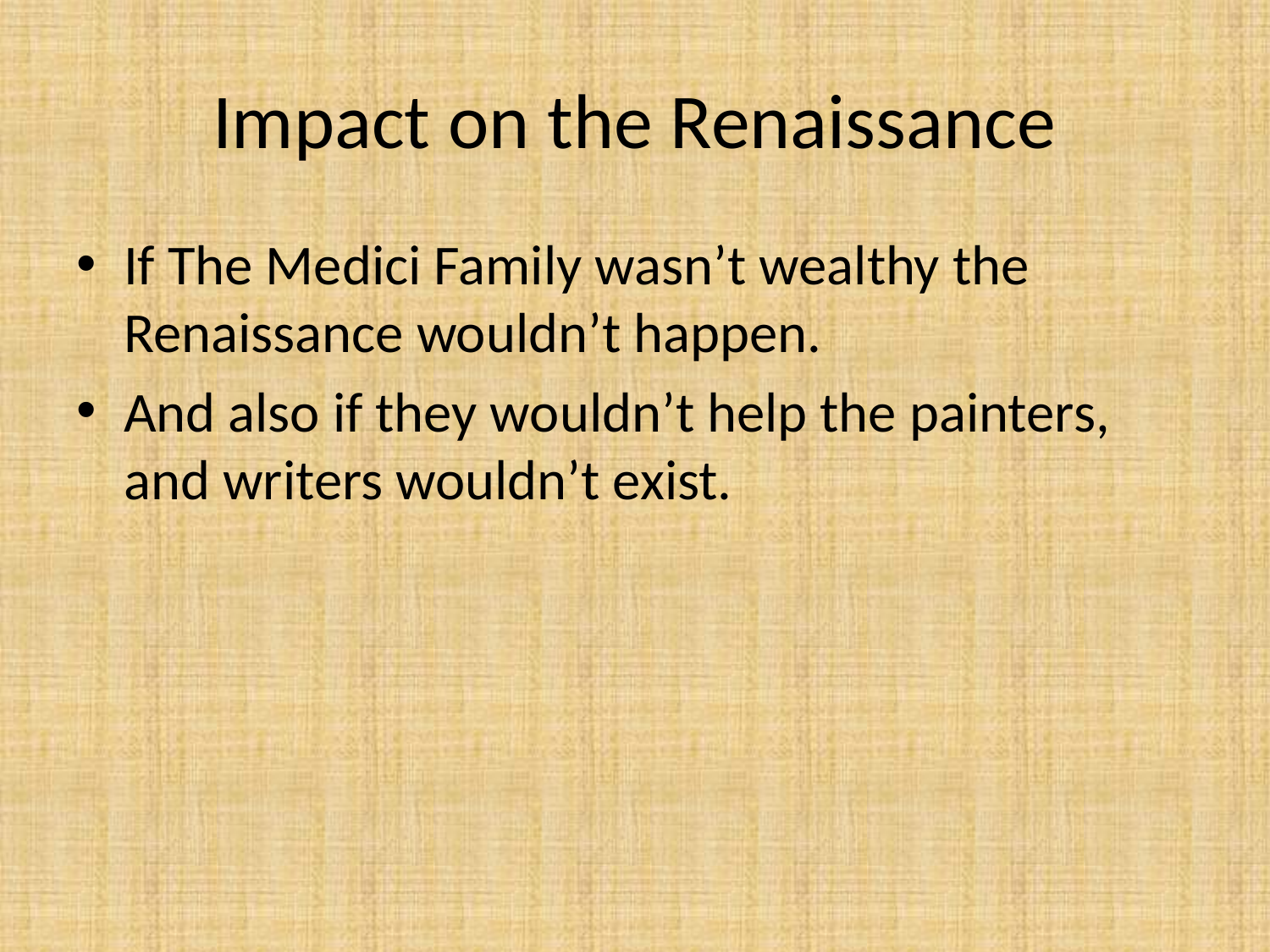

# Impact on the Renaissance
If The Medici Family wasn’t wealthy the Renaissance wouldn’t happen.
And also if they wouldn’t help the painters, and writers wouldn’t exist.